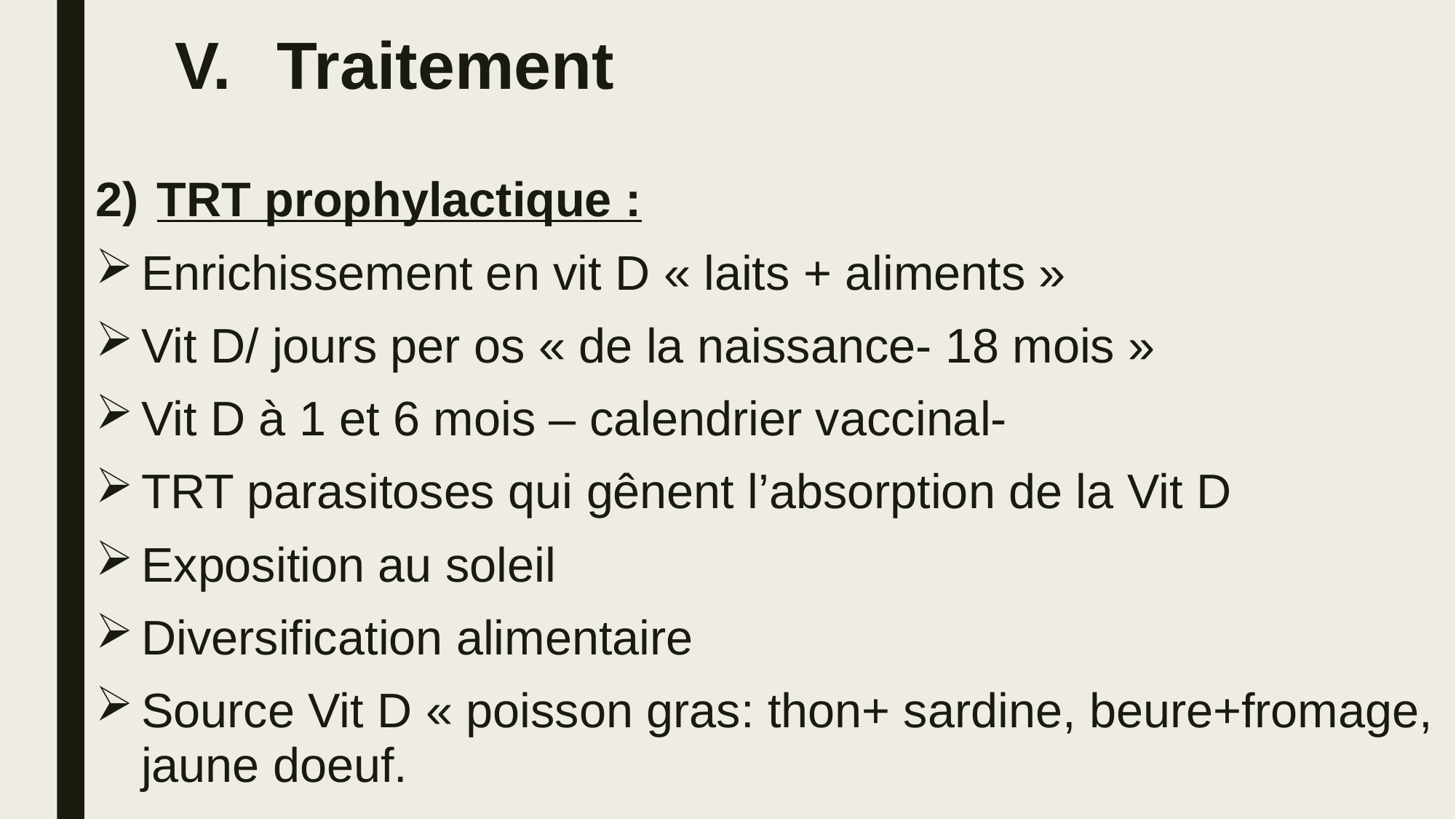

# Traitement
TRT prophylactique :
Enrichissement en vit D « laits + aliments »
Vit D/ jours per os « de la naissance- 18 mois »
Vit D à 1 et 6 mois – calendrier vaccinal-
TRT parasitoses qui gênent l’absorption de la Vit D
Exposition au soleil
Diversification alimentaire
Source Vit D « poisson gras: thon+ sardine, beure+fromage, jaune doeuf.